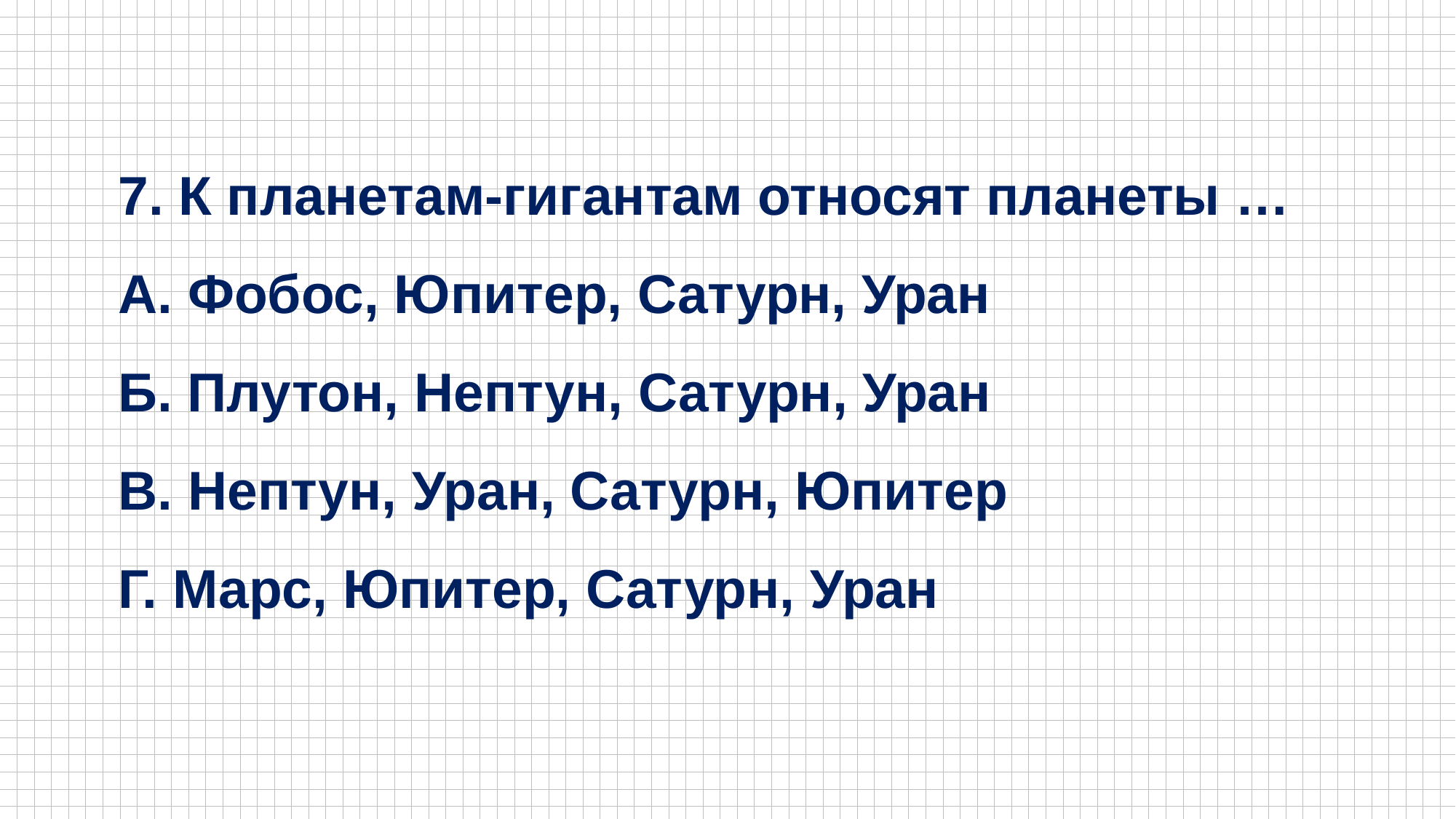

7. К планетам-гигантам относят планеты …
А. Фобос, Юпитер, Сатурн, Уран
Б. Плутон, Нептун, Сатурн, Уран
В. Нептун, Уран, Сатурн, Юпитер
Г. Марс, Юпитер, Сатурн, Уран